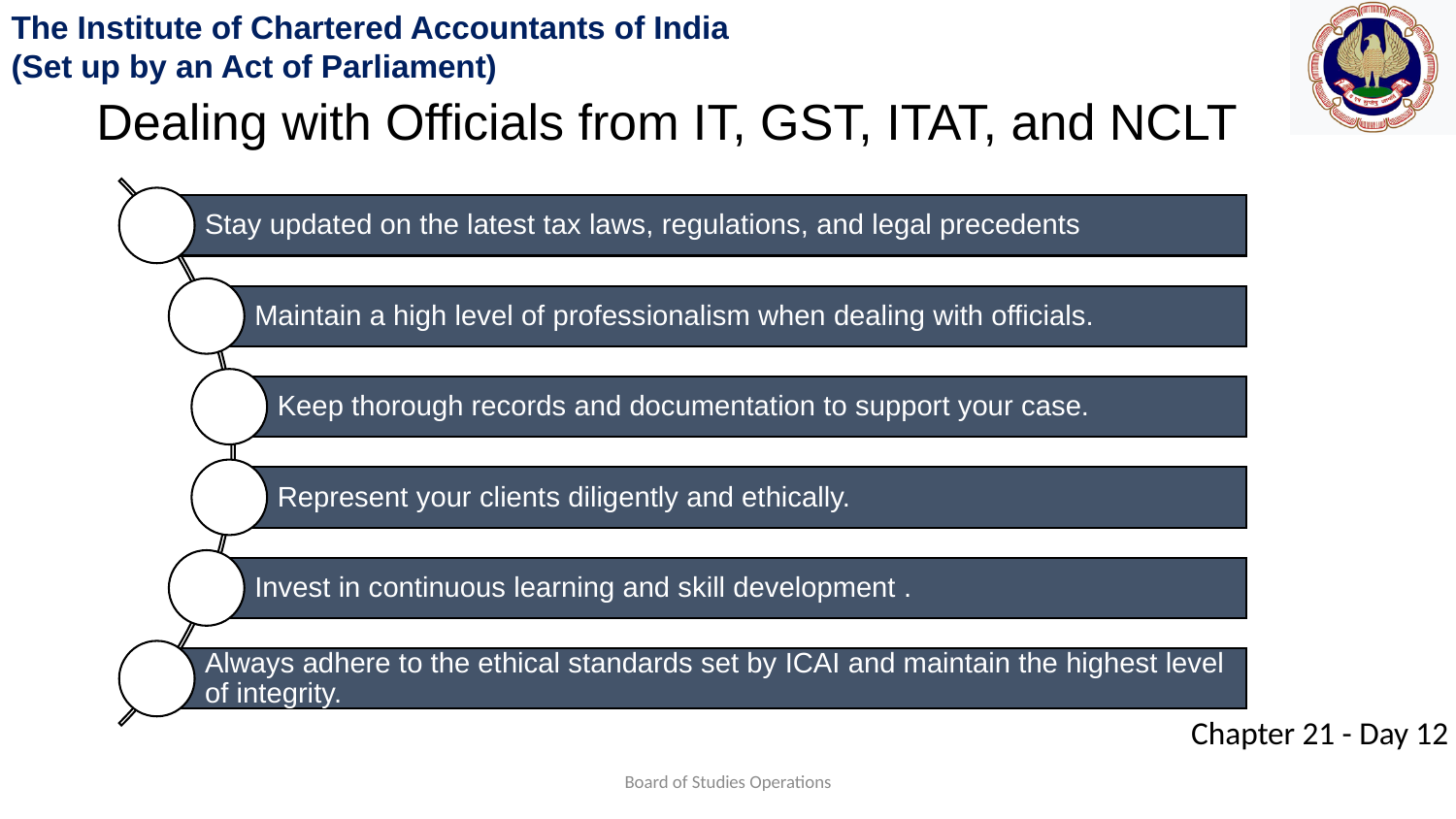

Dealing with Officials from IT, GST, ITAT, and NCLT

Stay updated on the latest tax laws, regulations, and legal precedents
Maintain a high level of professionalism when dealing with officials.
Keep thorough records and documentation to support your case.
Represent your clients diligently and ethically.
Invest in continuous learning and skill development .
Always adhere to the ethical standards set by ICAI and maintain the highest level of integrity.
Board of Studies Operations